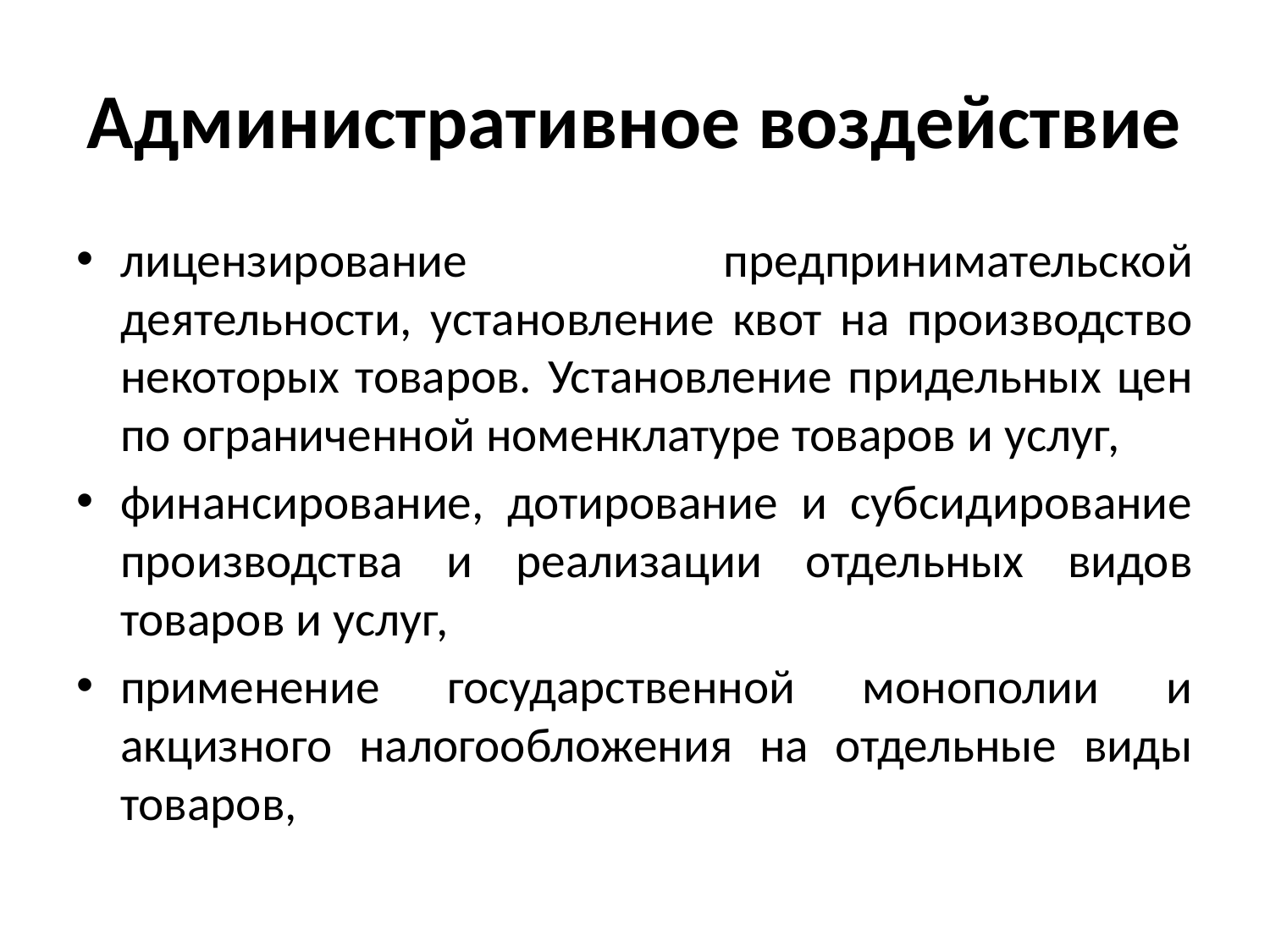

# Административное воздействие
лицензирование предпринимательской деятельности, установление квот на производство некоторых товаров. Установление придельных цен по ограниченной номенклатуре товаров и услуг,
финансирование, дотирование и субсидирование производства и реализации отдельных видов товаров и услуг,
применение государственной монополии и акцизного налогообложения на отдельные виды товаров,